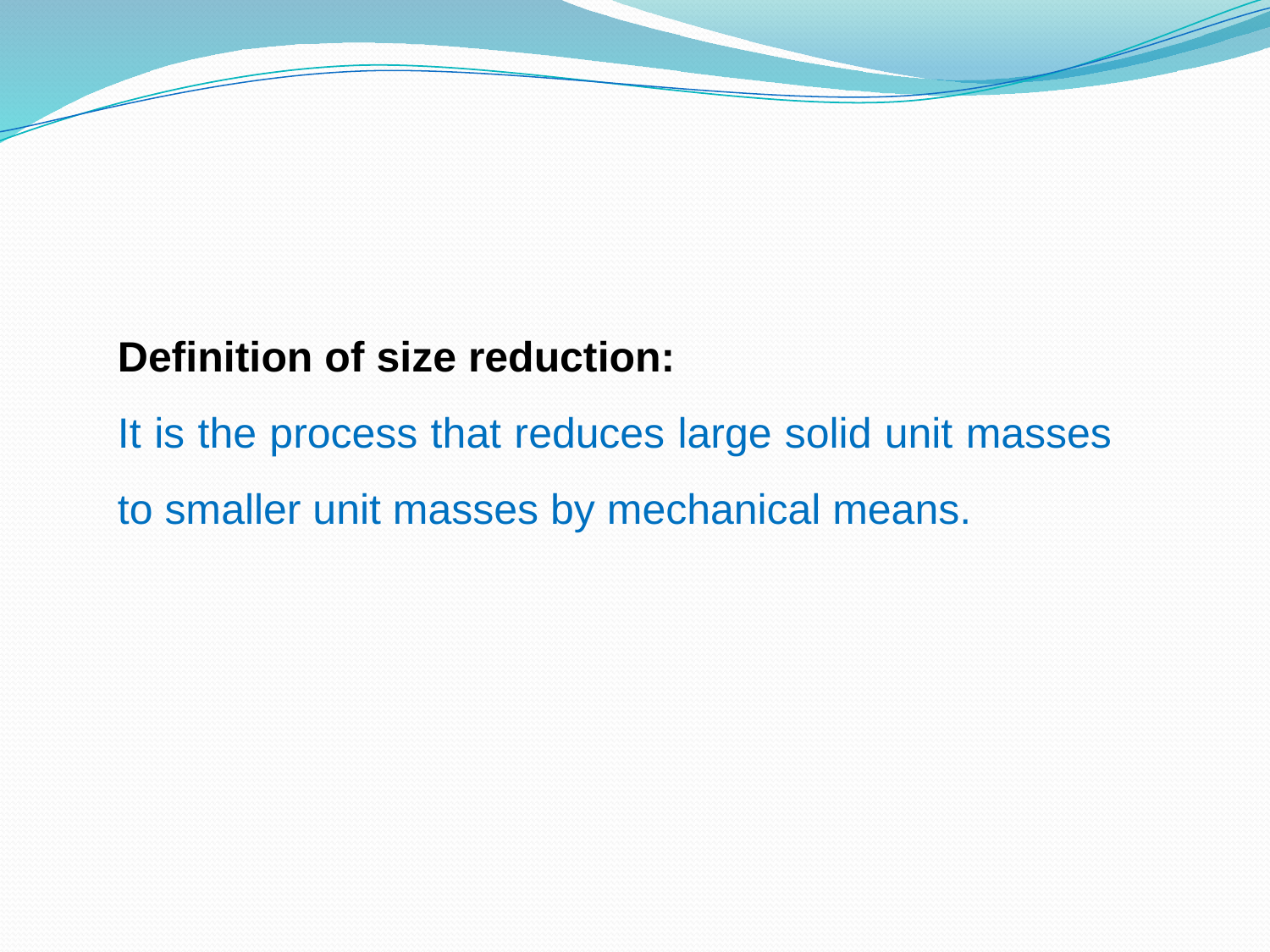

Definition of size reduction:
It is the process that reduces large solid unit masses to smaller unit masses by mechanical means.